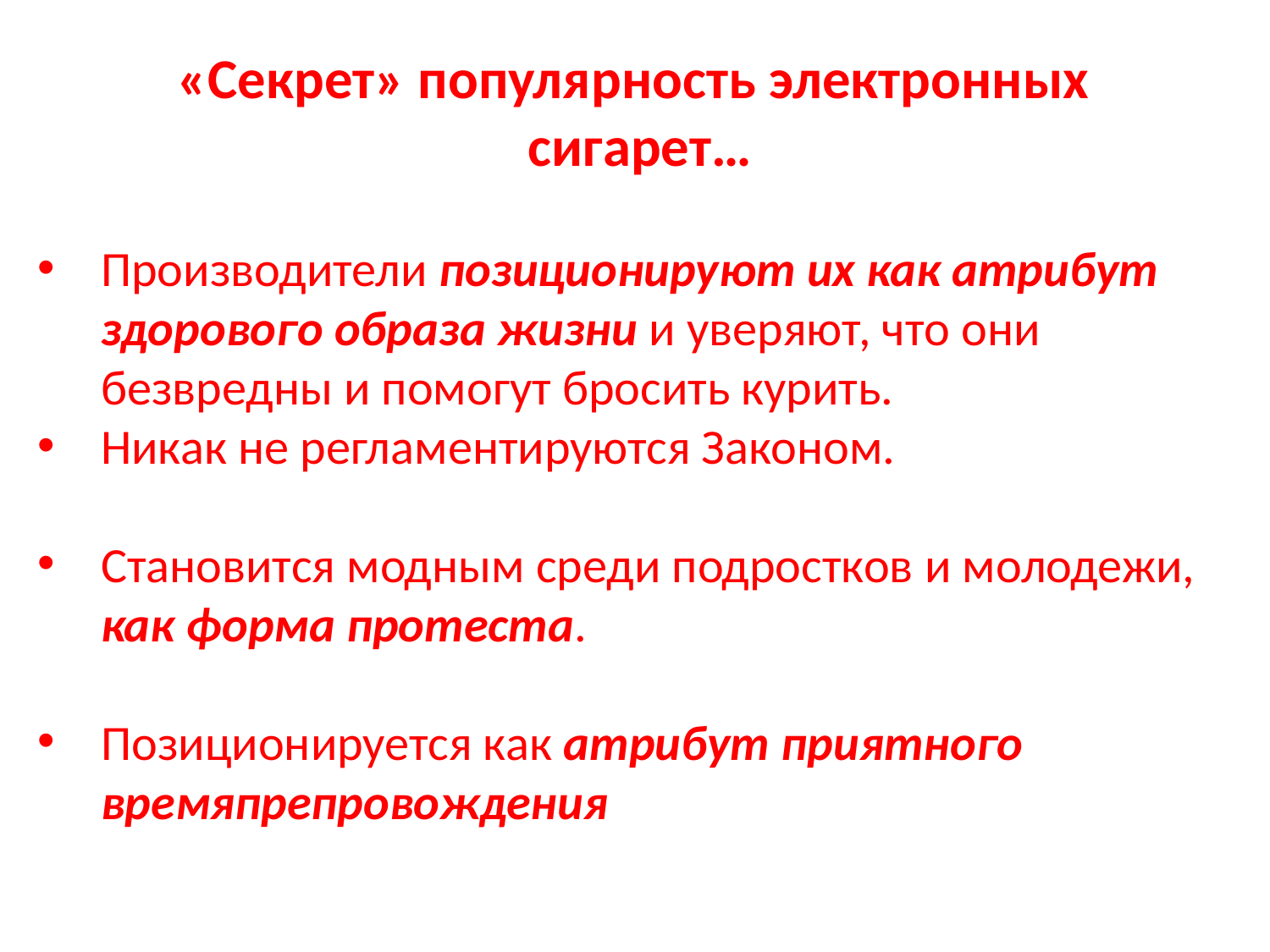

«Секрет» популярность электронных 
сигарет…

Производители позиционируют их как атрибут здорового образа жизни и уверяют, что они безвредны и помогут бросить курить.
Никак не регламентируются Законом.

Становится модным среди подростков и молодежи, как форма протеста.

Позиционируется как атрибут приятного времяпрепровождения